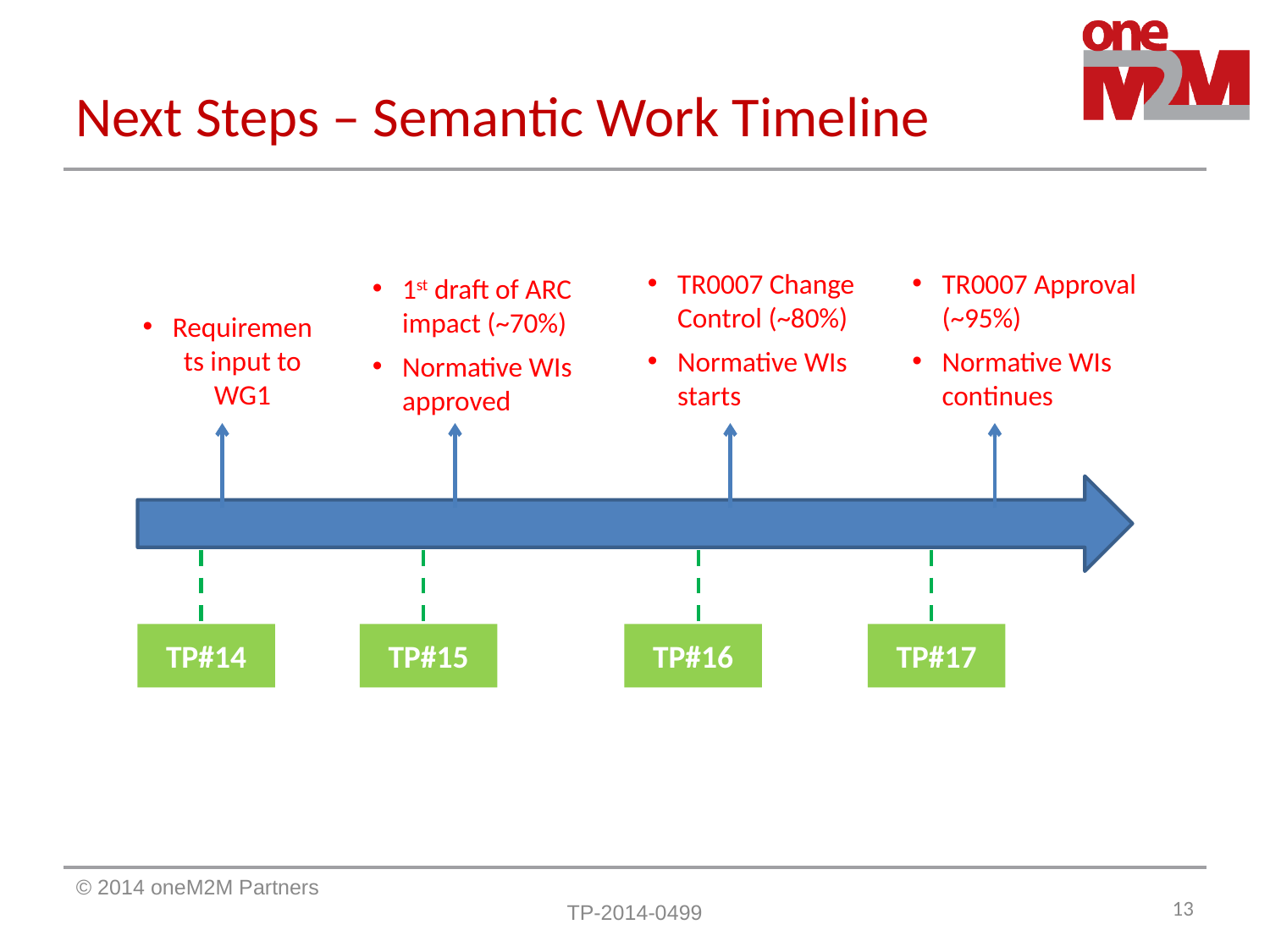

# Next Steps – Semantic Work Timeline
TR0007 Change Control (~80%)
Normative WIs starts
TR0007 Approval (~95%)
Normative WIs continues
1st draft of ARC impact (~70%)
Normative WIs approved
Requirements input to WG1

TP#14
TP#15
TP#16
TP#17
13